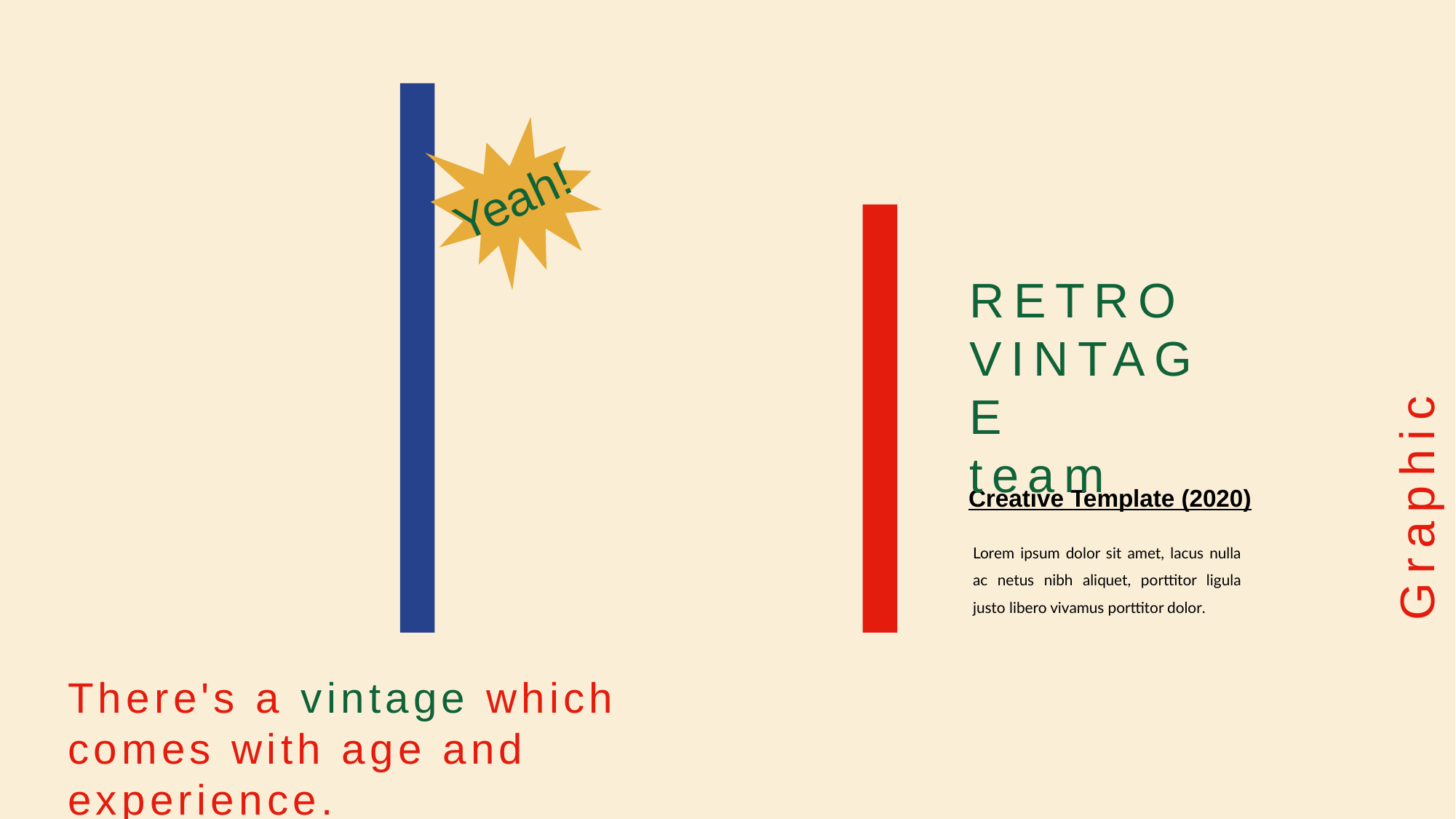

Yeah!

RETRO
VINTAGE
team
Graphic designer
Creative Template (2020)
Lorem ipsum dolor sit amet, lacus nulla ac netus nibh aliquet, porttitor ligula justo libero vivamus porttitor dolor.
There's a vintage which comes with age and experience.